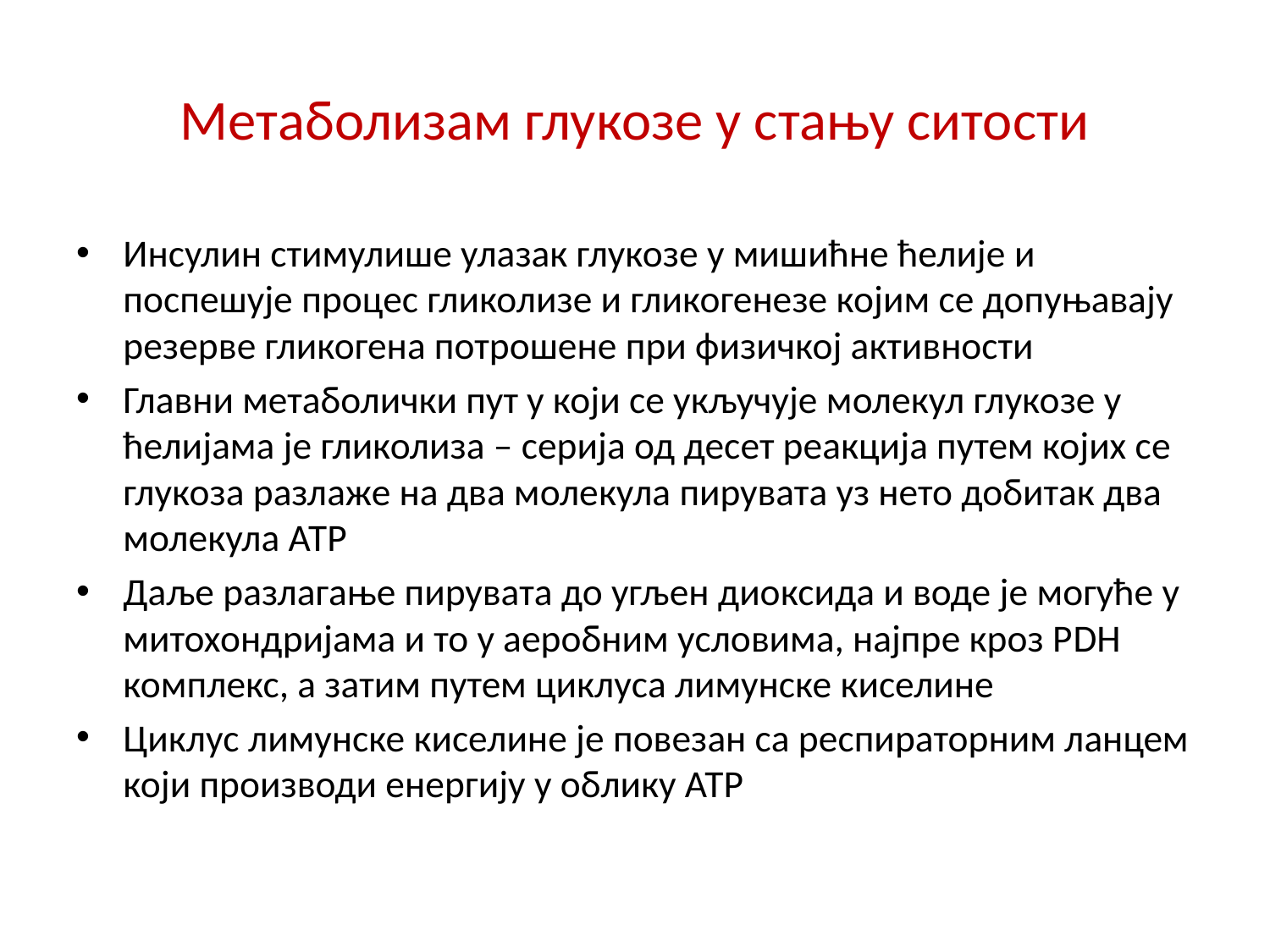

# Метаболизам глукозе у стању ситости
Инсулин стимулише улазак глукозе у мишићне ћелије и поспешује процес гликолизе и гликогенезе којим се допуњавају резерве гликогена потрошене при физичкој активности
Главни метаболички пут у који се укључује молекул глукозе у ћелијама је гликолиза – серија од десет реакција путем којих се глукоза разлаже на два молекула пирувата уз нето добитак два молекула АТР
Даље разлагање пирувата до угљен диоксида и воде је могуће у митохондријама и то у аеробним условима, најпре кроз РDH комплекс, а затим путем циклуса лимунске киселине
Циклус лимунске киселине је повезан са респираторним ланцем који производи енергију у облику АТР